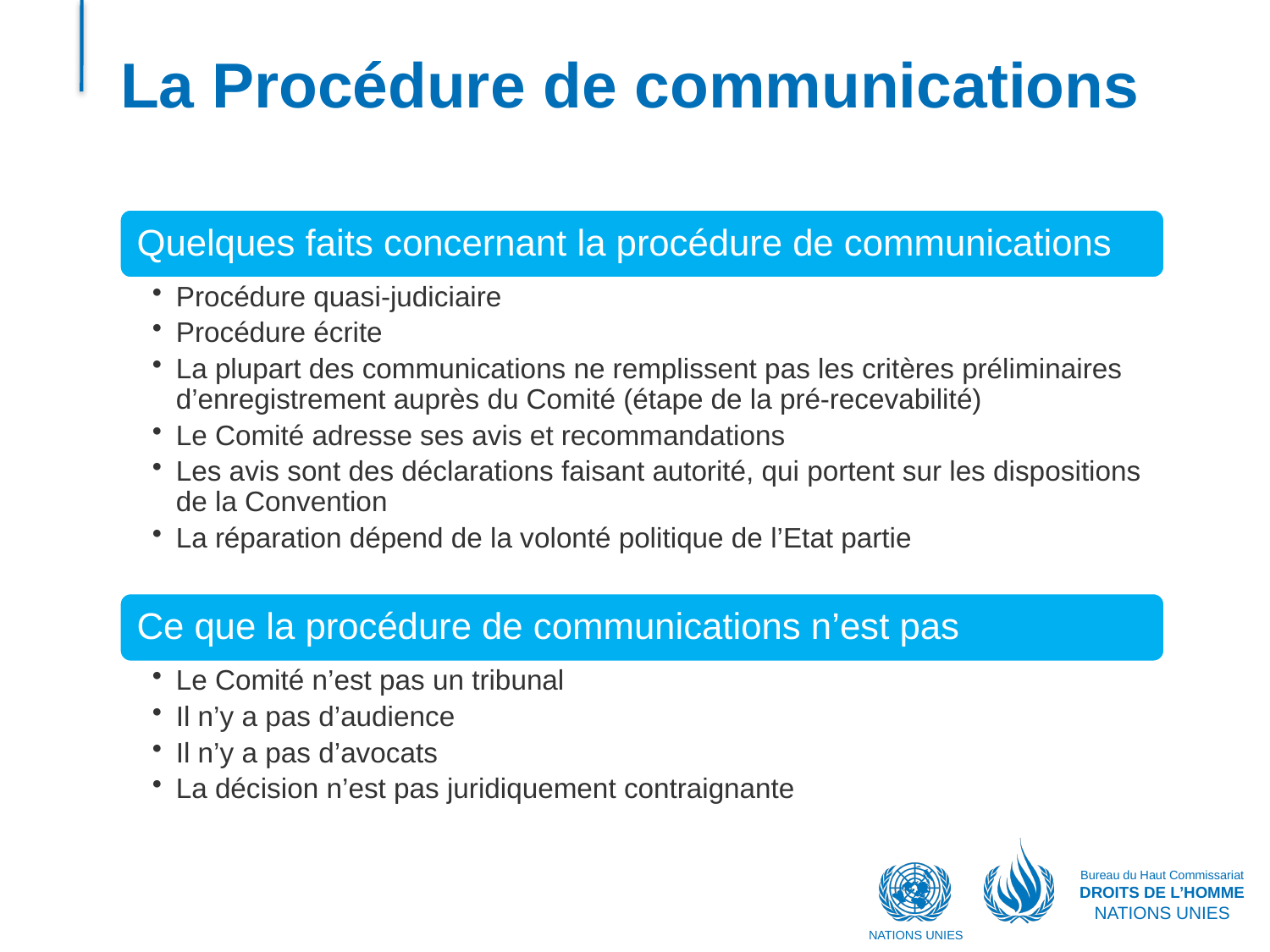

# La Procédure de communications

Quelques faits concernant la procédure de communications
Procédure quasi-judiciaire
Procédure écrite
La plupart des communications ne remplissent pas les critères préliminaires d’enregistrement auprès du Comité (étape de la pré-recevabilité)
Le Comité adresse ses avis et recommandations
Les avis sont des déclarations faisant autorité, qui portent sur les dispositions de la Convention
La réparation dépend de la volonté politique de l’Etat partie

Ce que la procédure de communications n’est pas
Le Comité n’est pas un tribunal
Il n’y a pas d’audience
Il n’y a pas d’avocats
La décision n’est pas juridiquement contraignante
Bureau du Haut Commissariat
DROITS DE L’HOMME
NATIONS UNIES
NATIONS UNIES